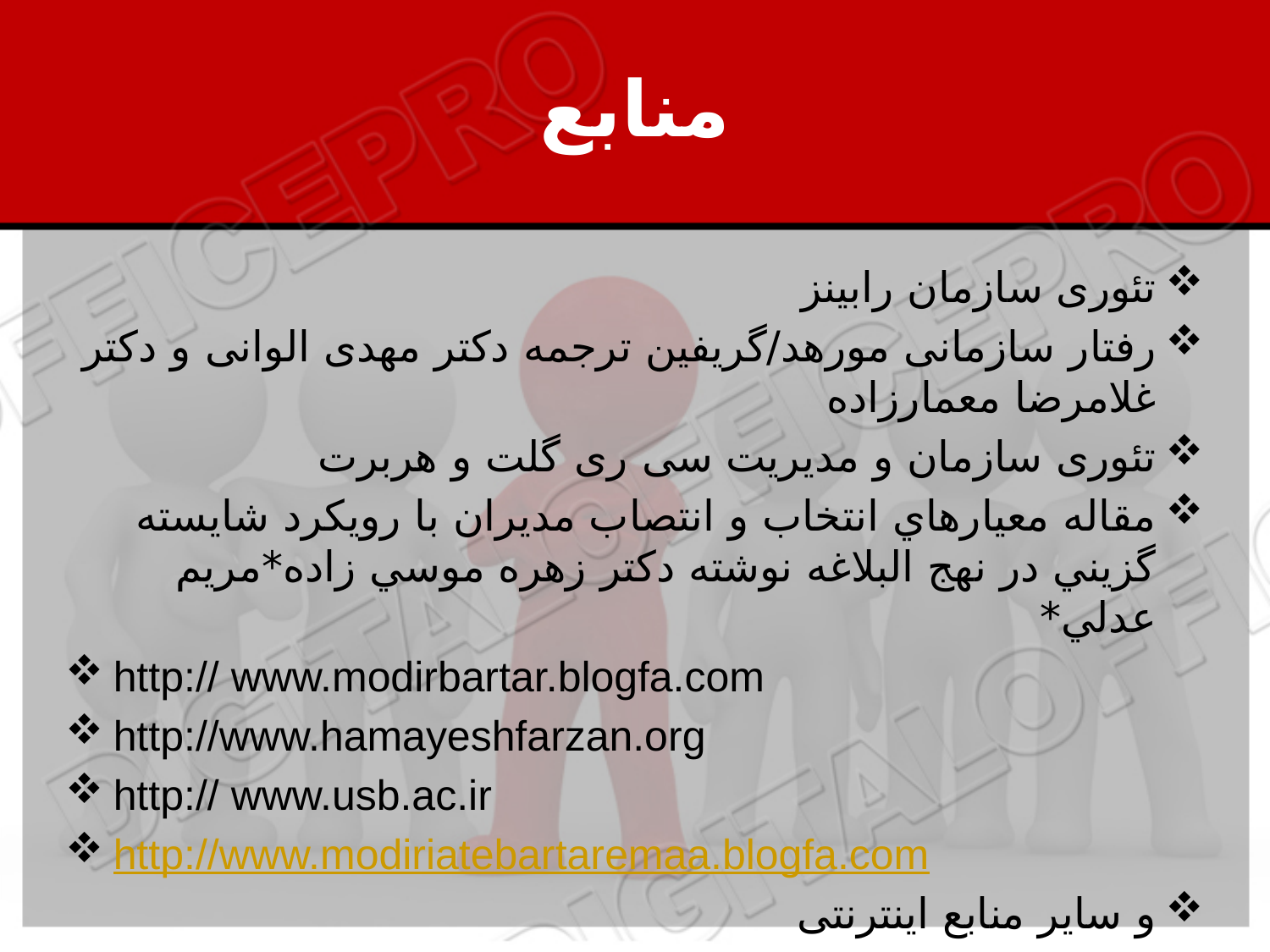

# منابع
تئوری سازمان رابینز
رفتار سازمانی مورهد/گریفین ترجمه دکتر مهدی الوانی و دکتر غلامرضا معمارزاده
تئوری سازمان و مدیریت سی ری گلت و هربرت
مقاله معيارهاي انتخاب و انتصاب مديران با رويكرد شايسته گزيني در نهج البلاغه نوشته دكتر زهره موسي زاده*مريم عدلي*
http:// www.modirbartar.blogfa.com
http://www.hamayeshfarzan.org
http:// www.usb.ac.ir
http://www.modiriatebartaremaa.blogfa.com
و سایر منابع اینترنتی